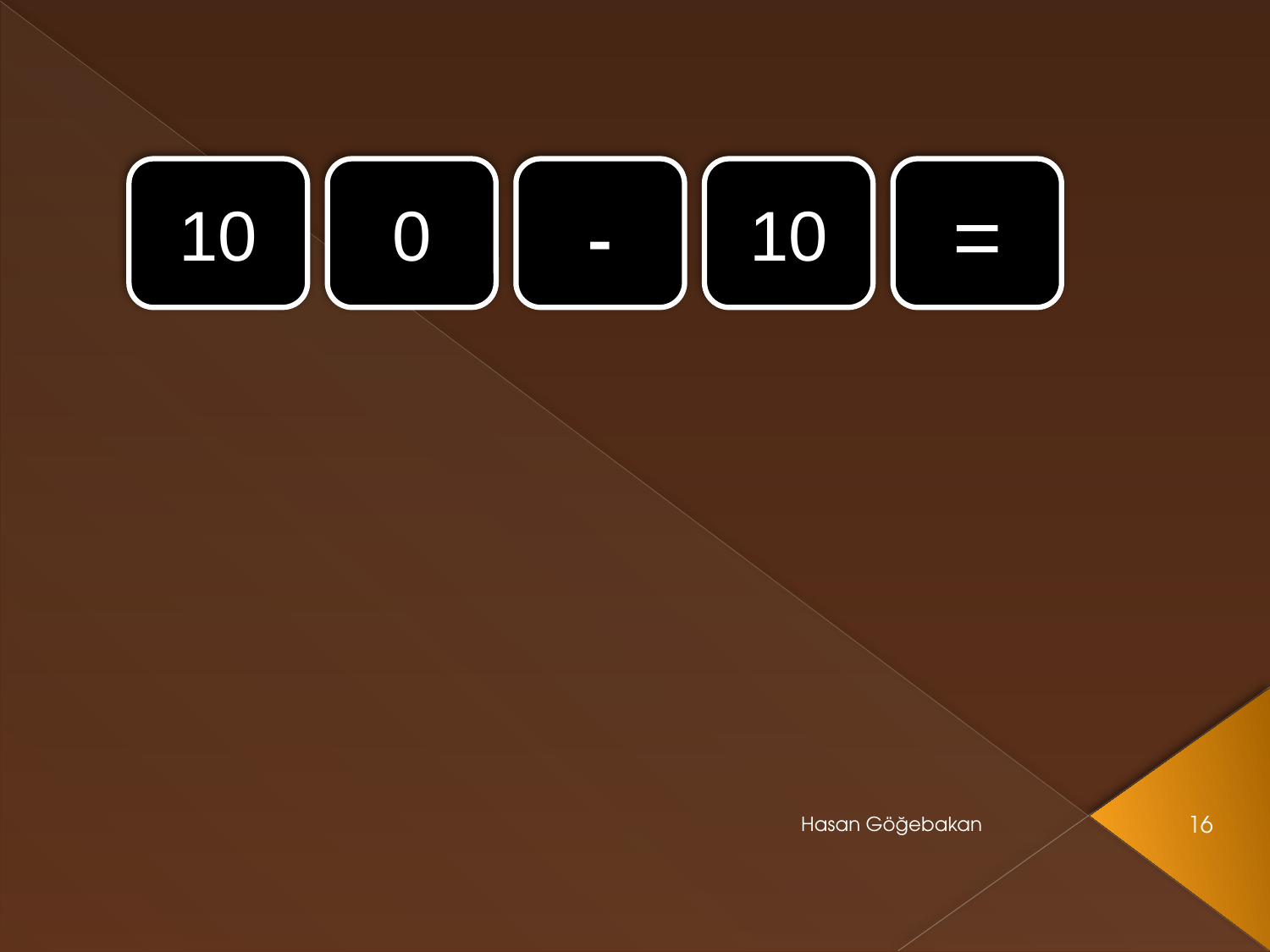

#
10
0
-
10
=

Hasan Göğebakan
16